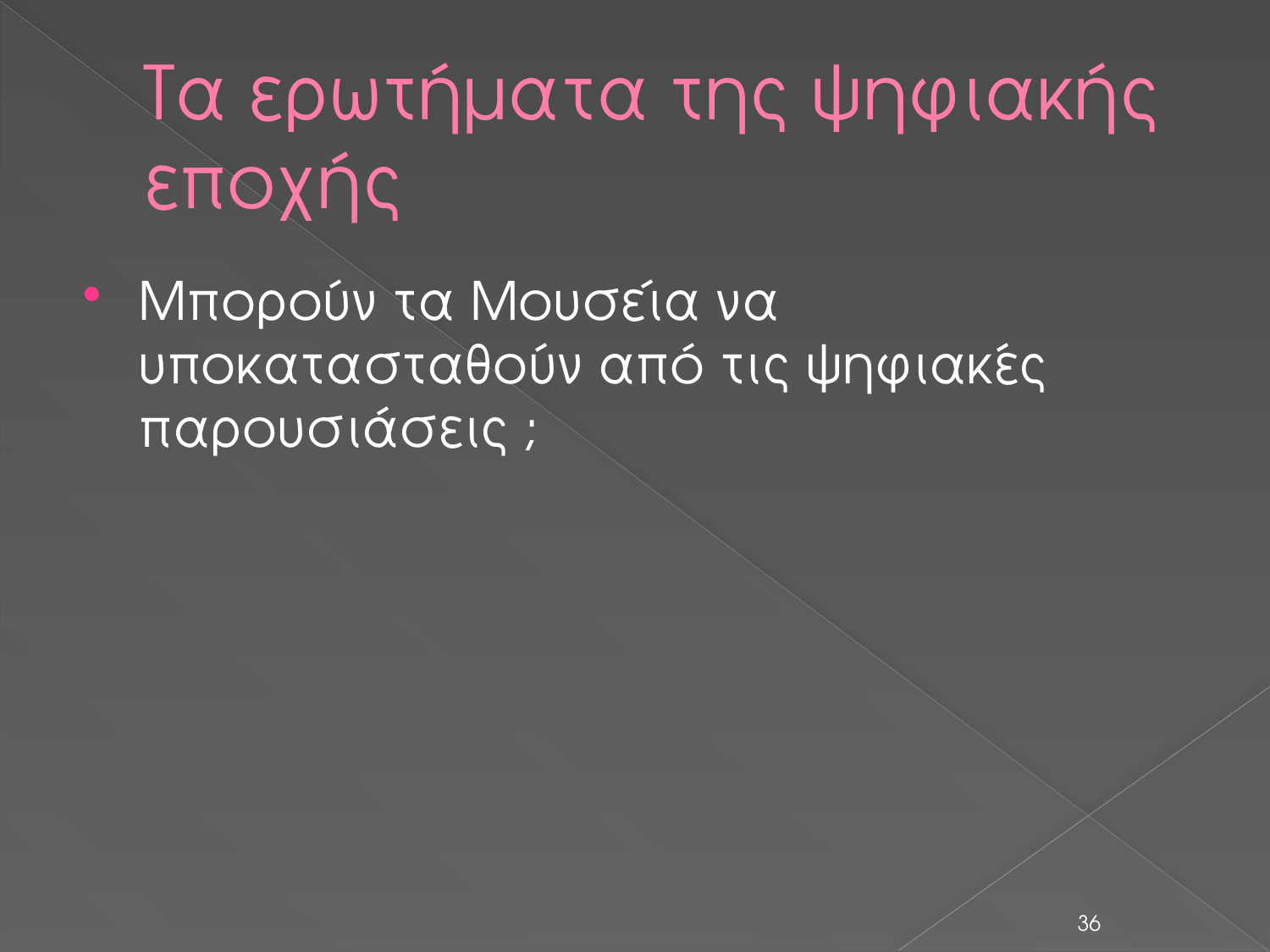

# Τα ερωτήματα της ψηφιακής εποχής
Μπορούν τα Μουσεία να υποκατασταθούν από τις ψηφιακές παρουσιάσεις ;
36